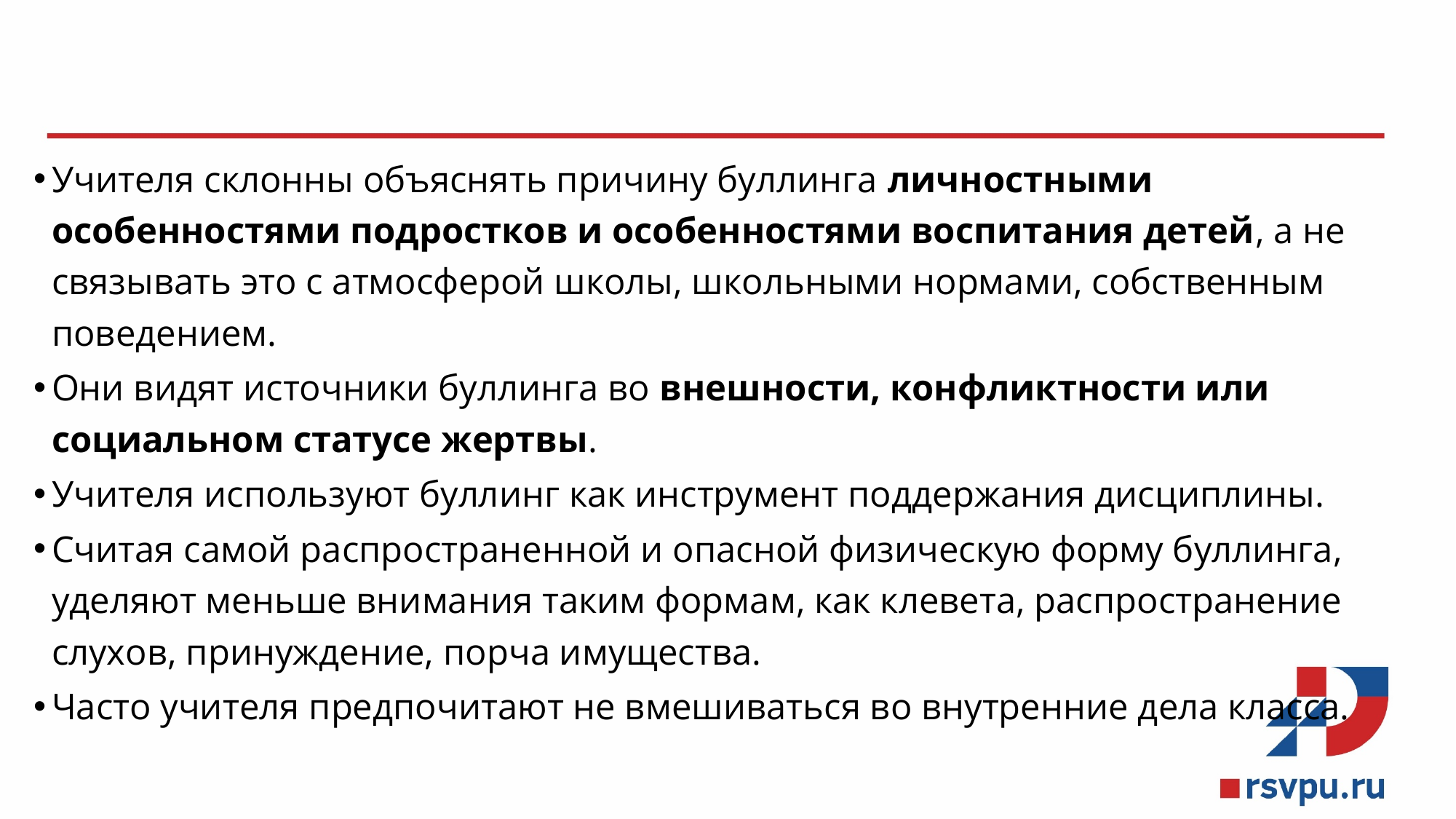

Учителя склонны объяснять причину буллинга личностными особенностями подростков и особенностями воспитания детей, а не связывать это с атмосферой школы, школьными нормами, собственным поведением.
Они видят источники буллинга во внешности, конфликтности или социальном статусе жертвы.
Учителя используют буллинг как инструмент поддержания дисциплины.
Считая самой распространенной и опасной физическую форму буллинга, уделяют меньше внимания таким формам, как клевета, распространение слухов, принуждение, порча имущества.
Часто учителя предпочитают не вмешиваться во внутренние дела класса.